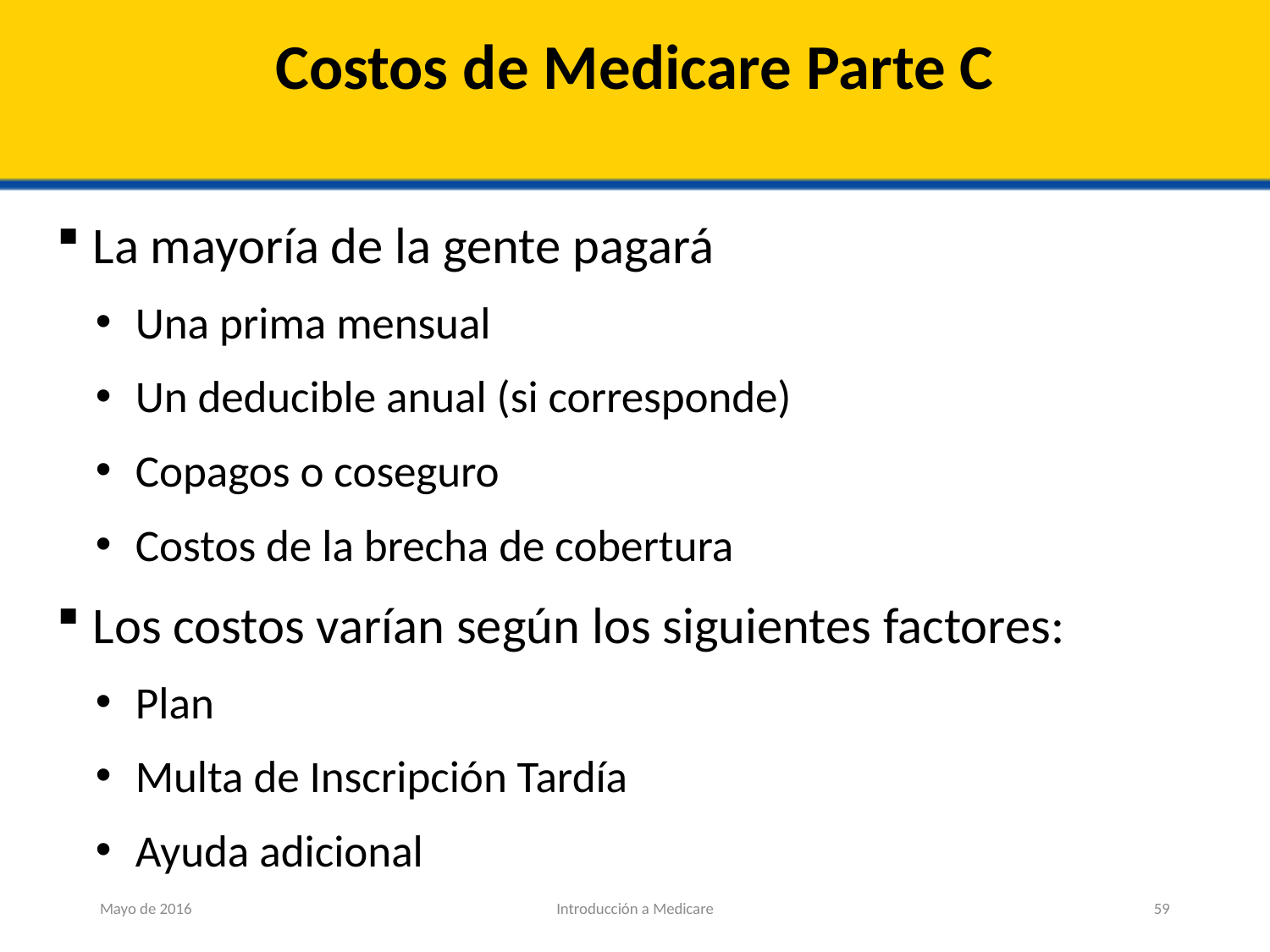

# Costos de Medicare Parte C
La mayoría de la gente pagará
Una prima mensual
Un deducible anual (si corresponde)
Copagos o coseguro
Costos de la brecha de cobertura
Los costos varían según los siguientes factores:
Plan
Multa de Inscripción Tardía
Ayuda adicional

Mayo de 2016
Introducción a Medicare
59